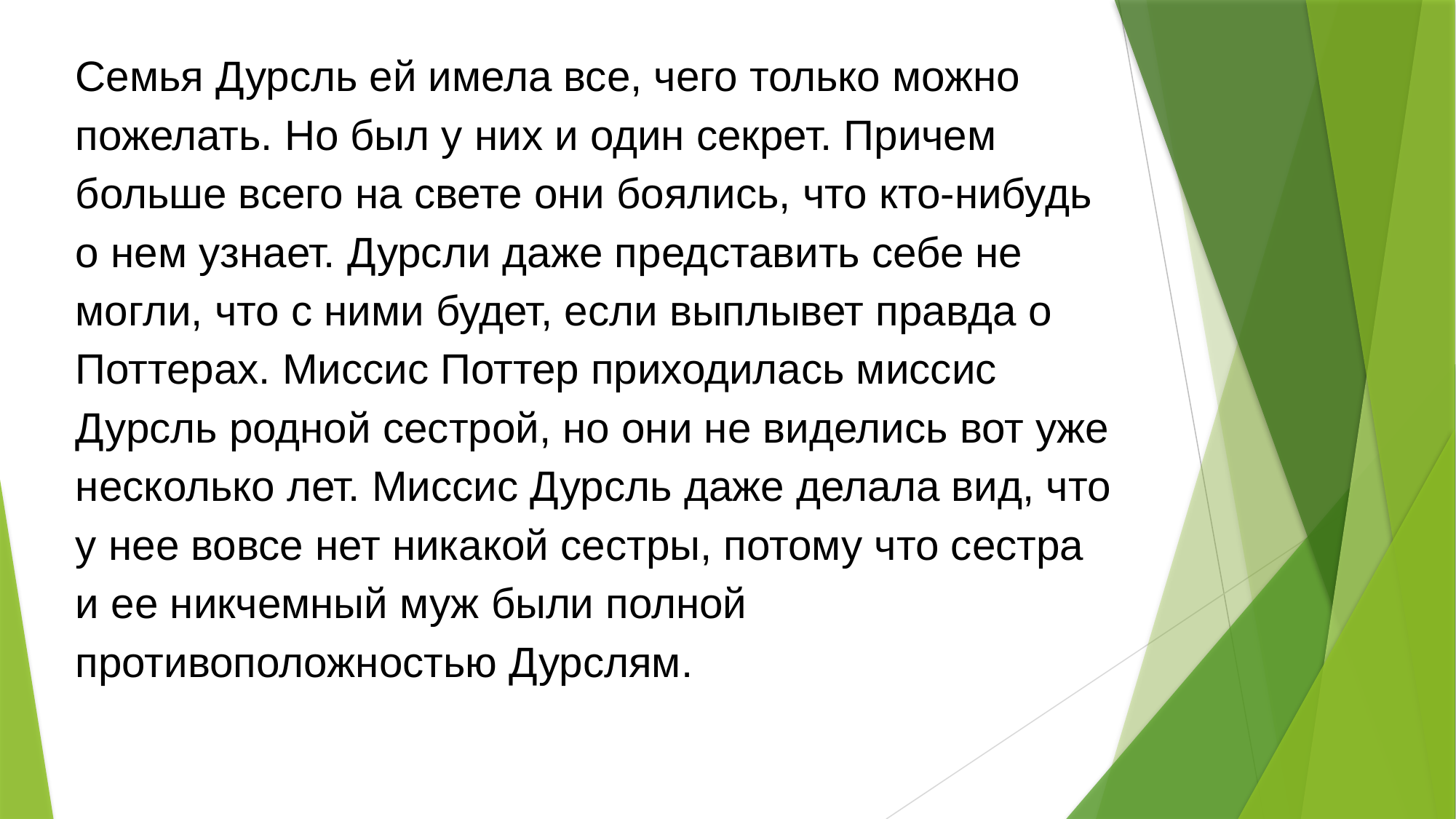

Семья Дурсль ей имела все, чего только можно пожелать. Но был у них и один секрет. Причем больше всего на свете они боялись, что кто-нибудь о нем узнает. Дурсли даже представить себе не могли, что с ними будет, если выплывет правда о Поттерах. Миссис Поттер приходилась миссис Дурсль родной сестрой, но они не виделись вот уже несколько лет. Миссис Дурсль даже делала вид, что у нее вовсе нет никакой сестры, потому что сестра и ее никчемный муж были полной противоположностью Дурслям.